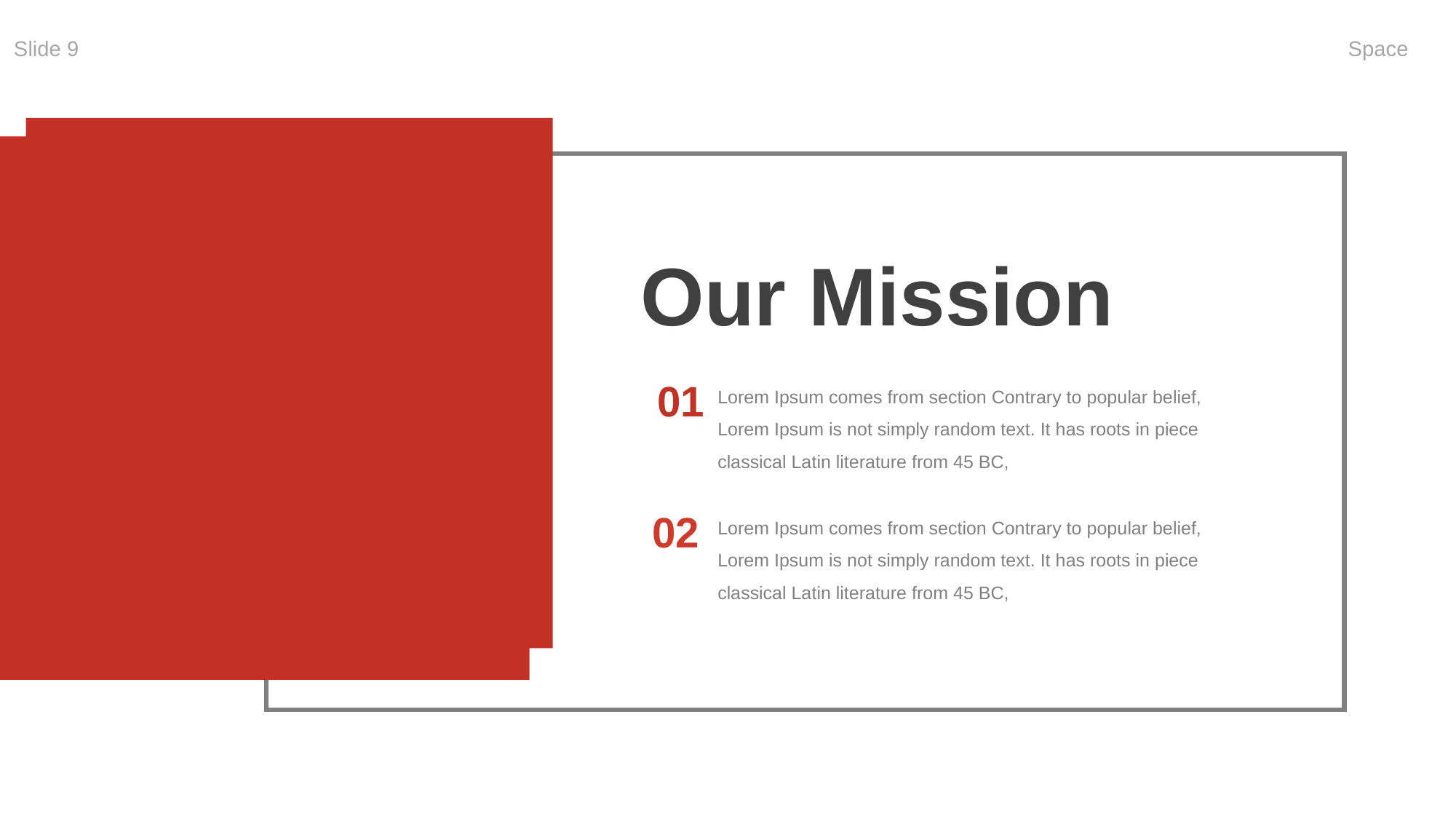

Our Mission
01
Lorem Ipsum comes from section Contrary to popular belief, Lorem Ipsum is not simply random text. It has roots in piece classical Latin literature from 45 BC,
02
Lorem Ipsum comes from section Contrary to popular belief, Lorem Ipsum is not simply random text. It has roots in piece classical Latin literature from 45 BC,